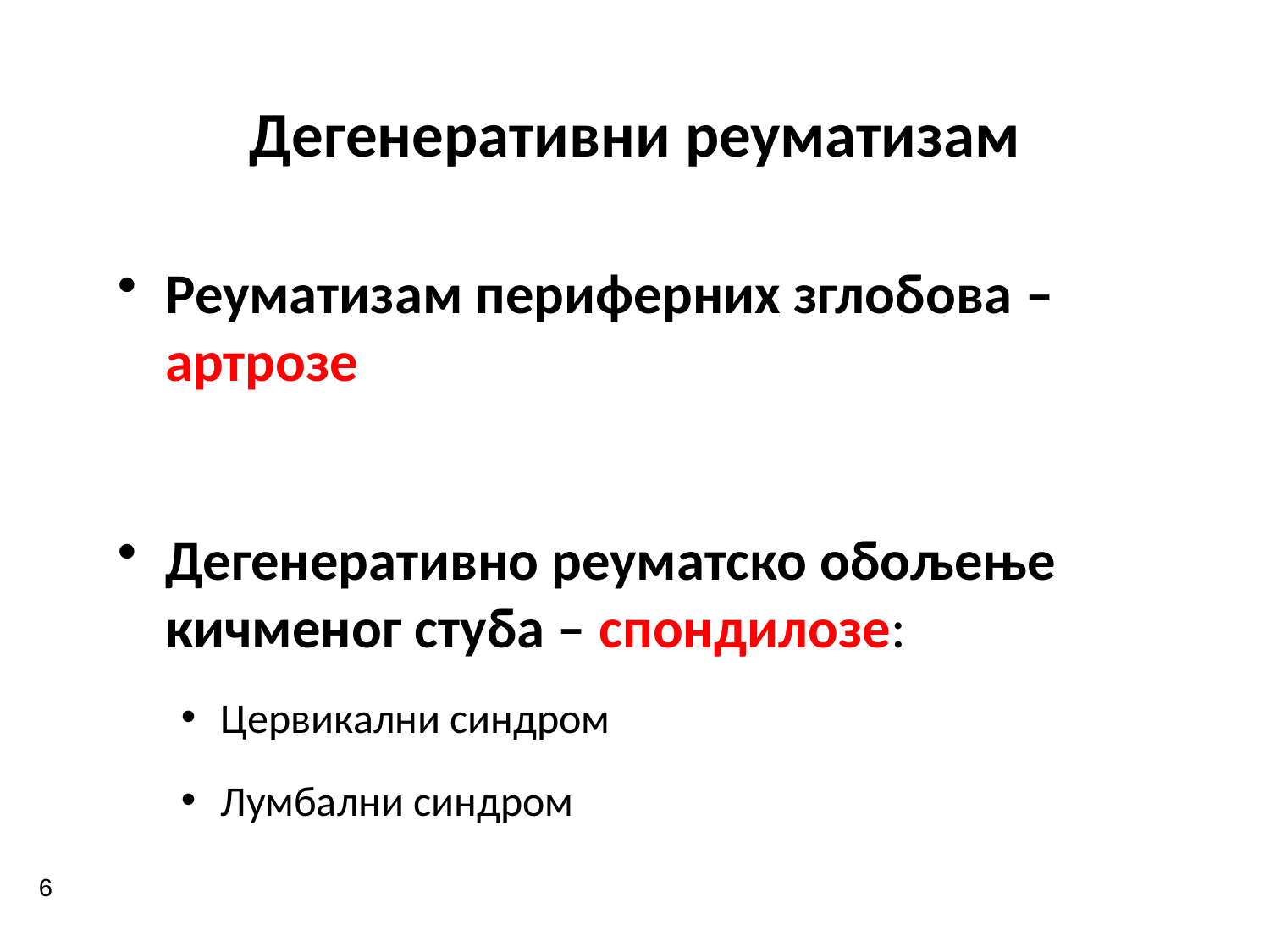

# Дегенеративни реуматизам
Реуматизам периферних зглобова – артрозе

Дегенеративно реуматско обољење кичменог стуба – спондилозе:
Цервикални синдром
Лумбални синдром
6